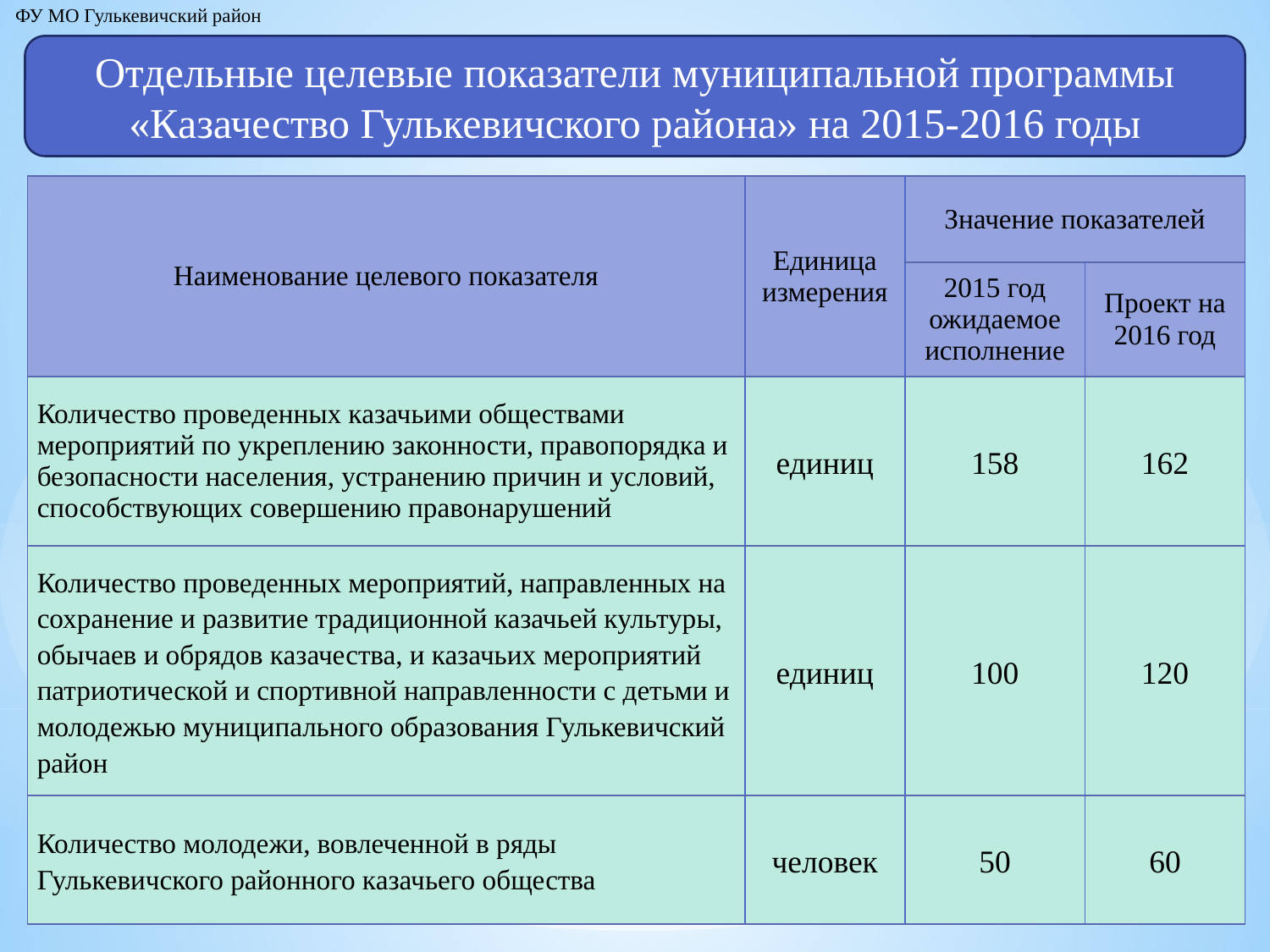

ФУ МО Гулькевичский район
Отдельные целевые показатели муниципальной программы «Казачество Гулькевичского района» на 2015-2016 годы
| Наименование целевого показателя | Единица измерения | Значение показателей |  |
| --- | --- | --- | --- |
|  |  | 2015 год ожидаемое исполнение | Проект на 2016 год |
| Количество проведенных казачьими обществами мероприятий по укреплению законности, правопорядка и безопасности населения, устранению причин и условий, способствующих совершению правонарушений | единиц | 158 | 162 |
| Количество проведенных мероприятий, направленных на сохранение и развитие традиционной казачьей культуры, обычаев и обрядов казачества, и казачьих мероприятий патриотической и спортивной направленности с детьми и молодежью муниципального образования Гулькевичский район | единиц | 100 | 120 |
| Количество молодежи, вовлеченной в ряды Гулькевичского районного казачьего общества | человек | 50 | 60 |